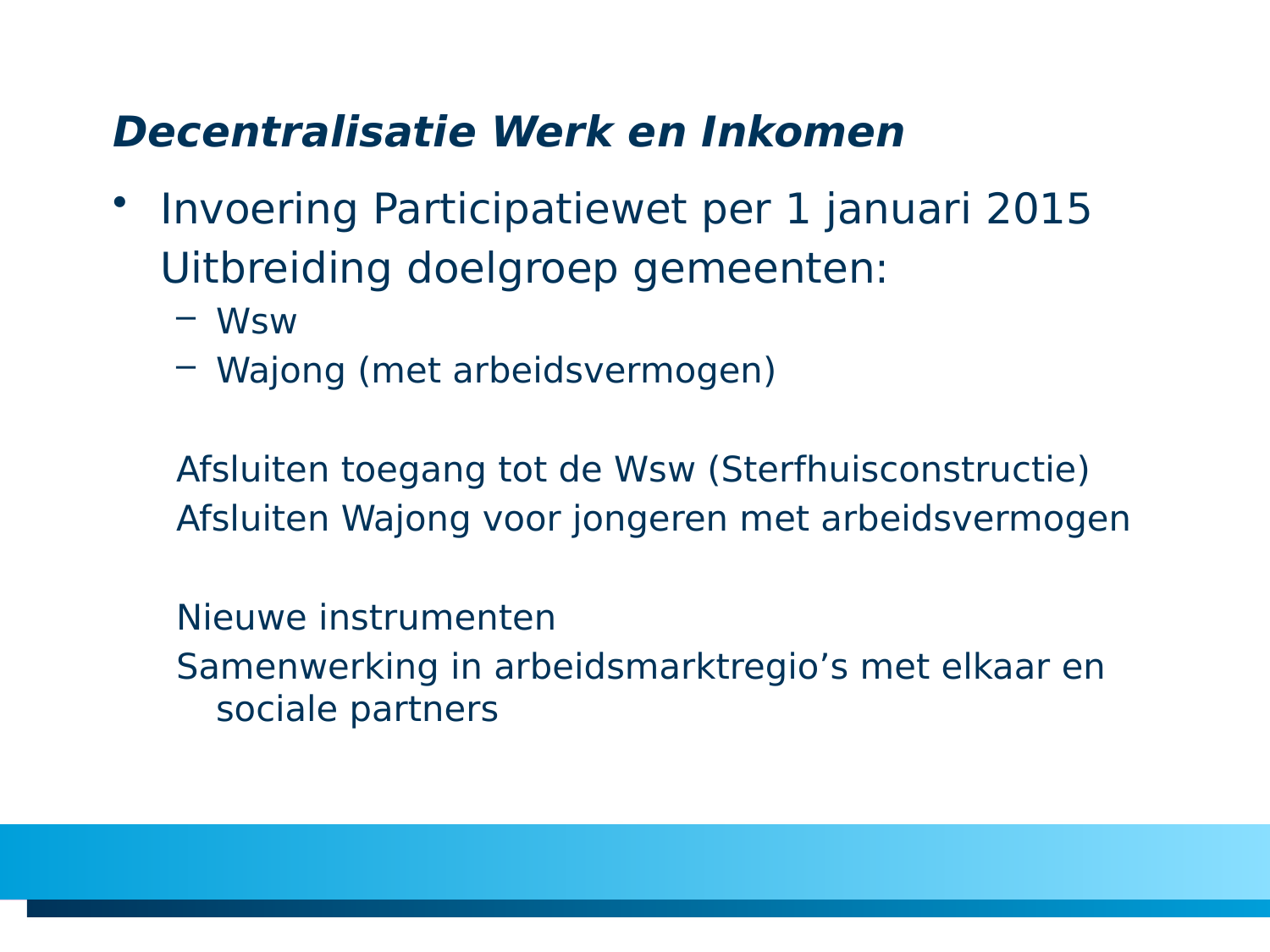

# Decentralisatie Werk en Inkomen
Invoering Participatiewet per 1 januari 2015
	Uitbreiding doelgroep gemeenten:
Wsw
Wajong (met arbeidsvermogen)

Afsluiten toegang tot de Wsw (Sterfhuisconstructie)
Afsluiten Wajong voor jongeren met arbeidsvermogen

Nieuwe instrumenten
Samenwerking in arbeidsmarktregio’s met elkaar en sociale partners